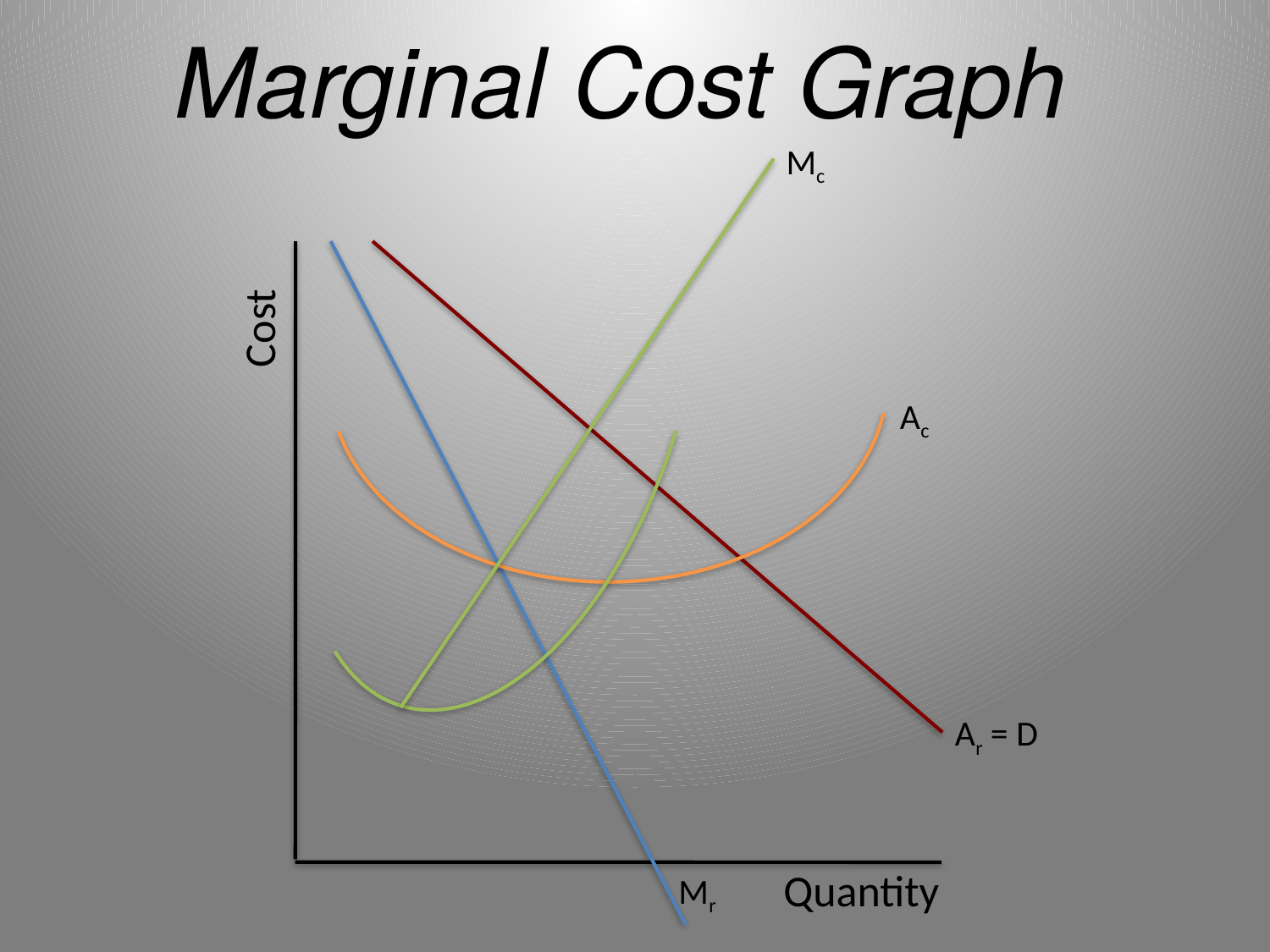

# Marginal Cost Graph

Mc

Cost
Ac
Ar = D
Quantity
Mr